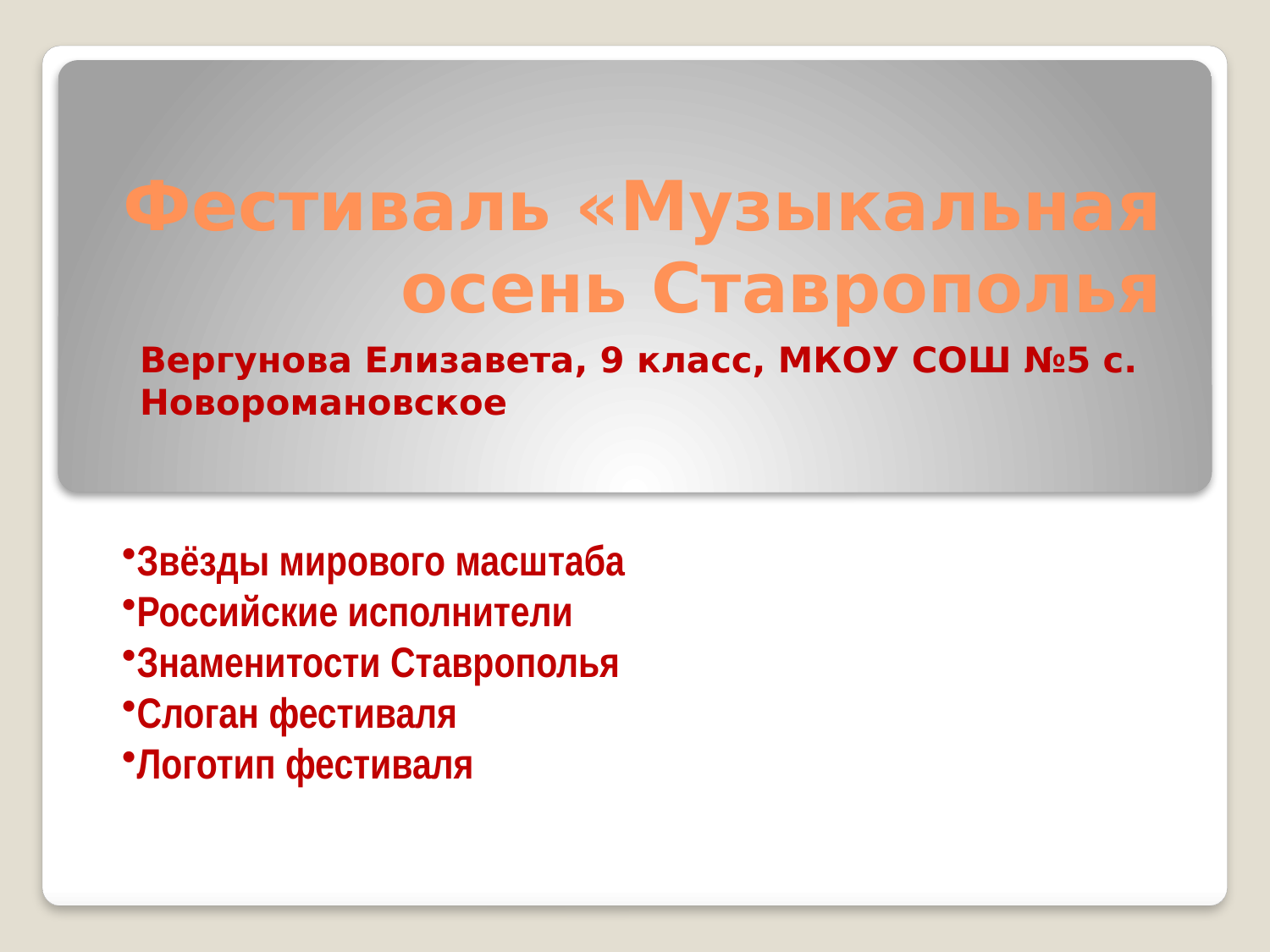

# Фестиваль «Музыкальная осень Ставрополья
Вергунова Елизавета, 9 класс, МКОУ СОШ №5 с. Новоромановское
Звёзды мирового масштаба
Российские исполнители
Знаменитости Ставрополья
Слоган фестиваля
Логотип фестиваля